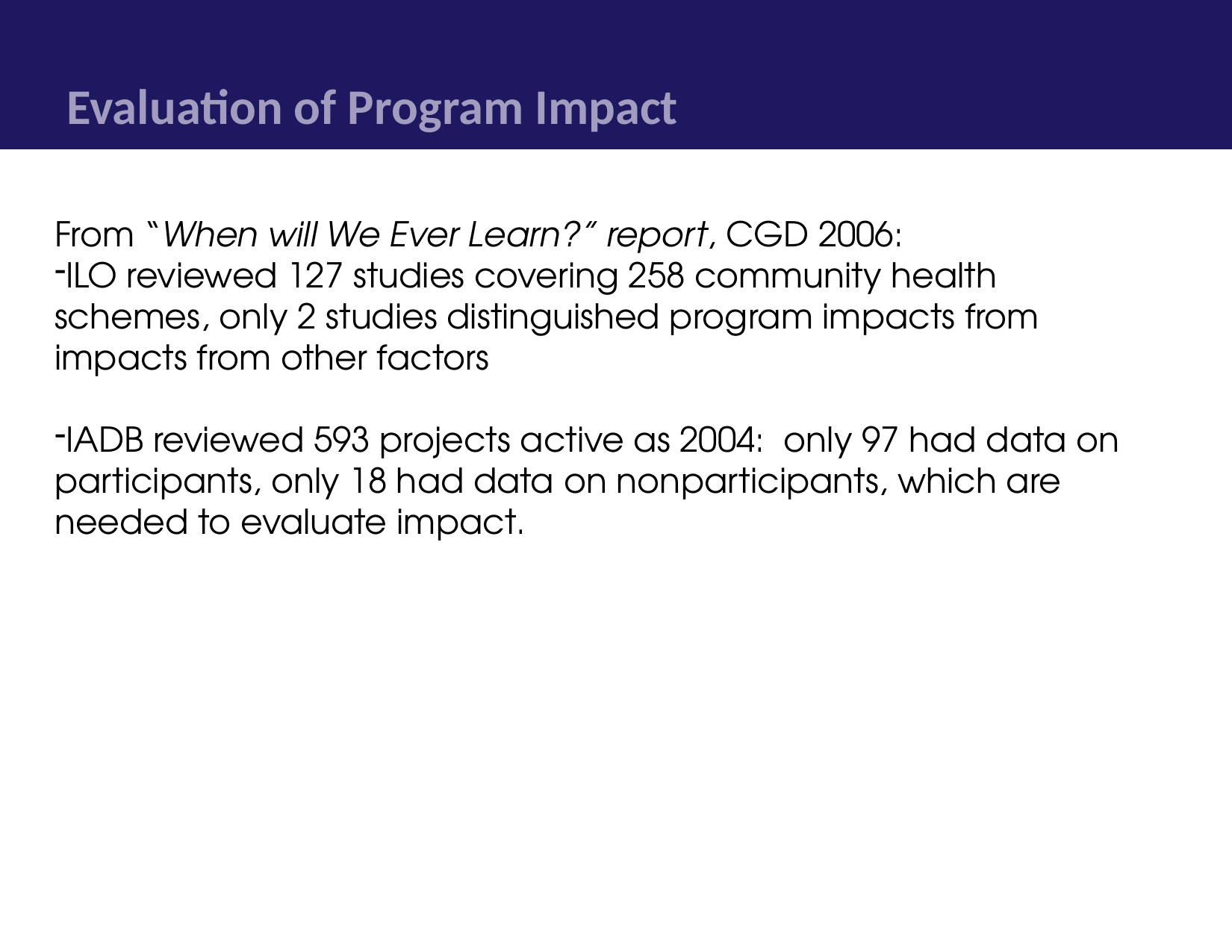

# Evaluation of Program Impact

From “When will We Ever Learn?” report, CGD 2006:
ILO reviewed 127 studies covering 258 community health schemes, only 2 studies distinguished program impacts from impacts from other factors

IADB reviewed 593 projects active as 2004:  only 97 had data on participants, only 18 had data on nonparticipants, which are needed to evaluate impact.